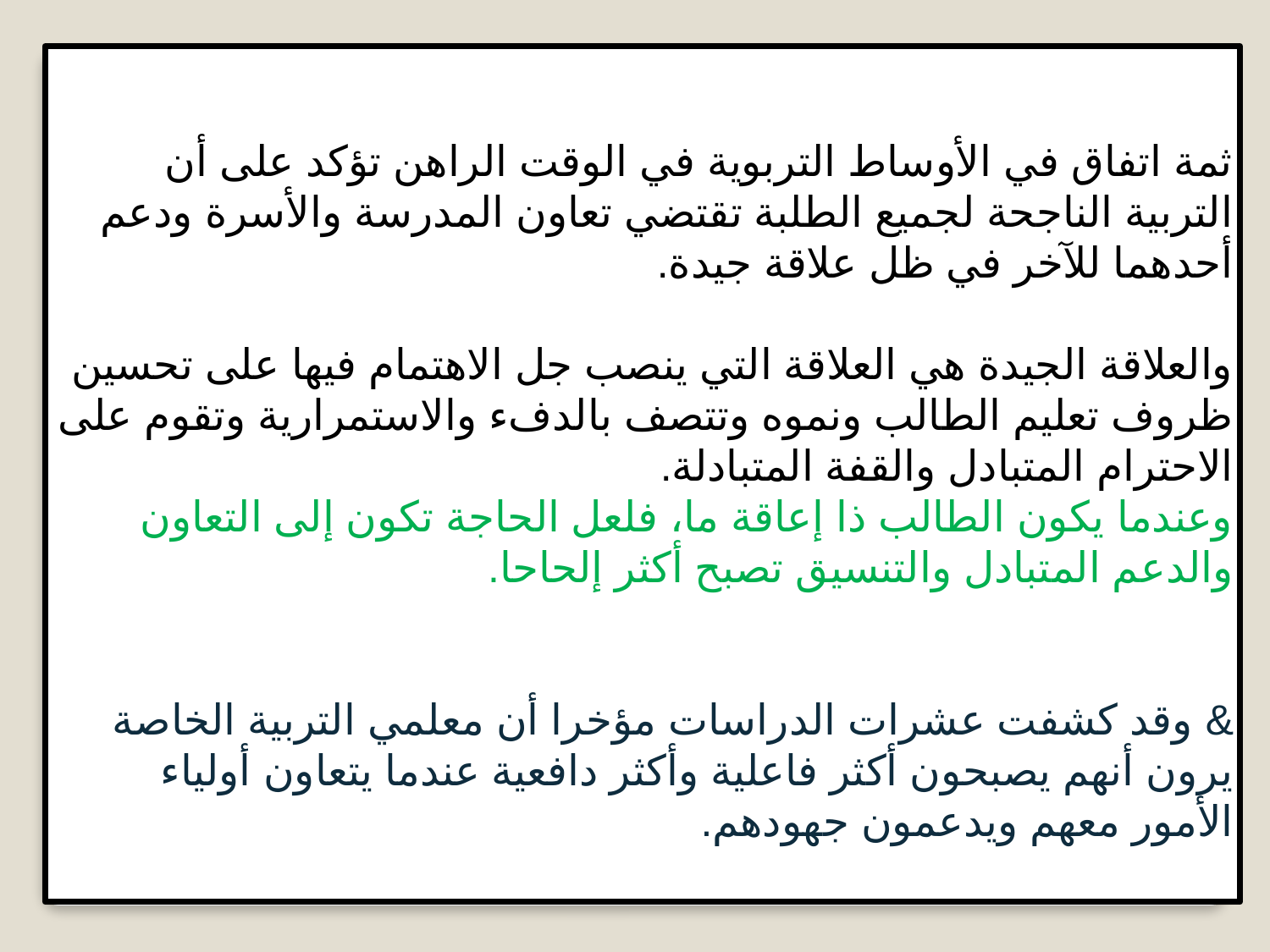

# ثمة اتفاق في الأوساط التربوية في الوقت الراهن تؤكد على أن التربية الناجحة لجميع الطلبة تقتضي تعاون المدرسة والأسرة ودعم أحدهما للآخر في ظل علاقة جيدة. والعلاقة الجيدة هي العلاقة التي ينصب جل الاهتمام فيها على تحسين ظروف تعليم الطالب ونموه وتتصف بالدفء والاستمرارية وتقوم على الاحترام المتبادل والقفة المتبادلة. وعندما يكون الطالب ذا إعاقة ما، فلعل الحاجة تكون إلى التعاون والدعم المتبادل والتنسيق تصبح أكثر إلحاحا. & وقد كشفت عشرات الدراسات مؤخرا أن معلمي التربية الخاصة يرون أنهم يصبحون أكثر فاعلية وأكثر دافعية عندما يتعاون أولياء الأمور معهم ويدعمون جهودهم.